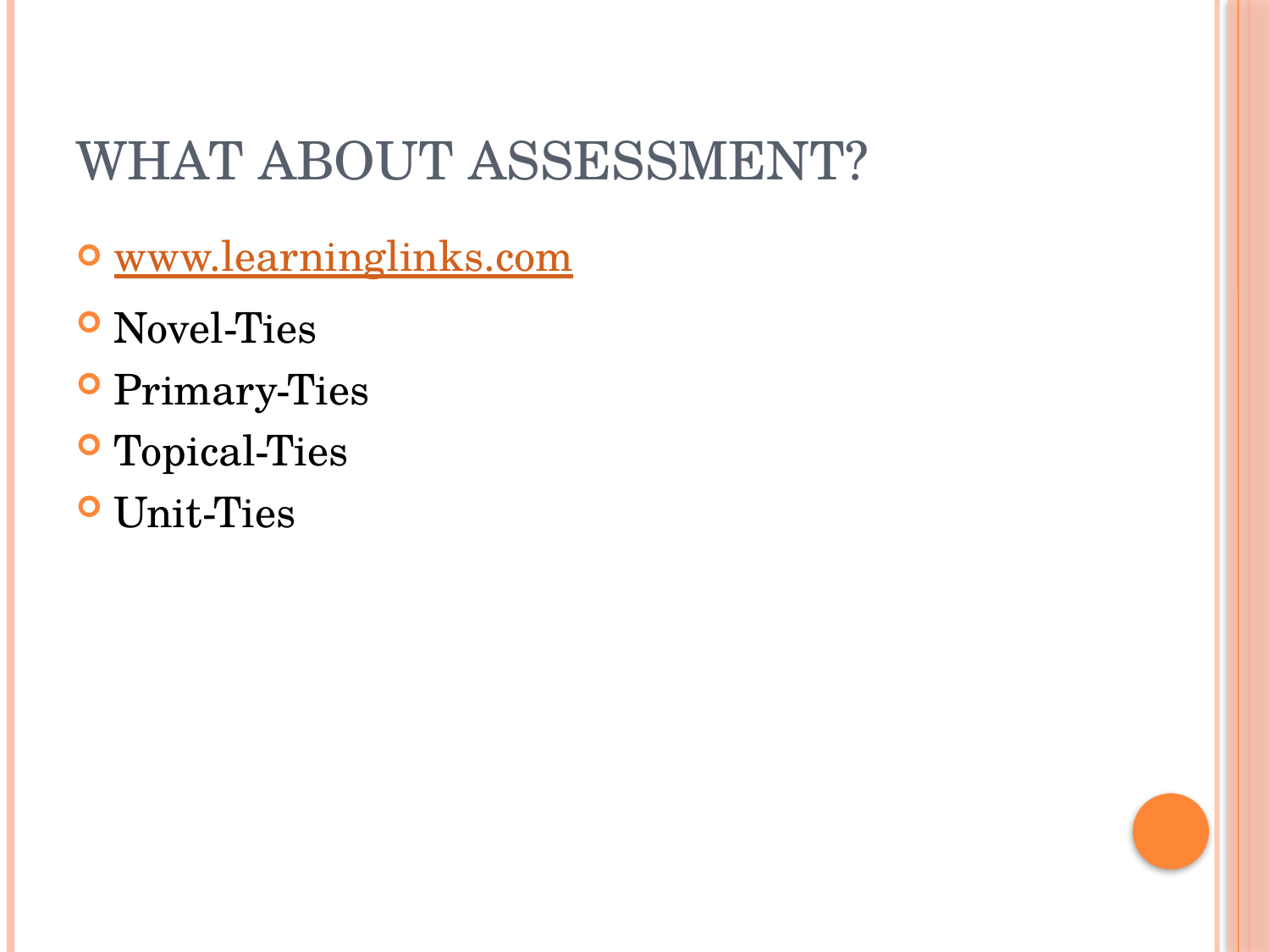

# What About Assessment?
www.learninglinks.com
Novel-Ties
Primary-Ties
Topical-Ties
Unit-Ties